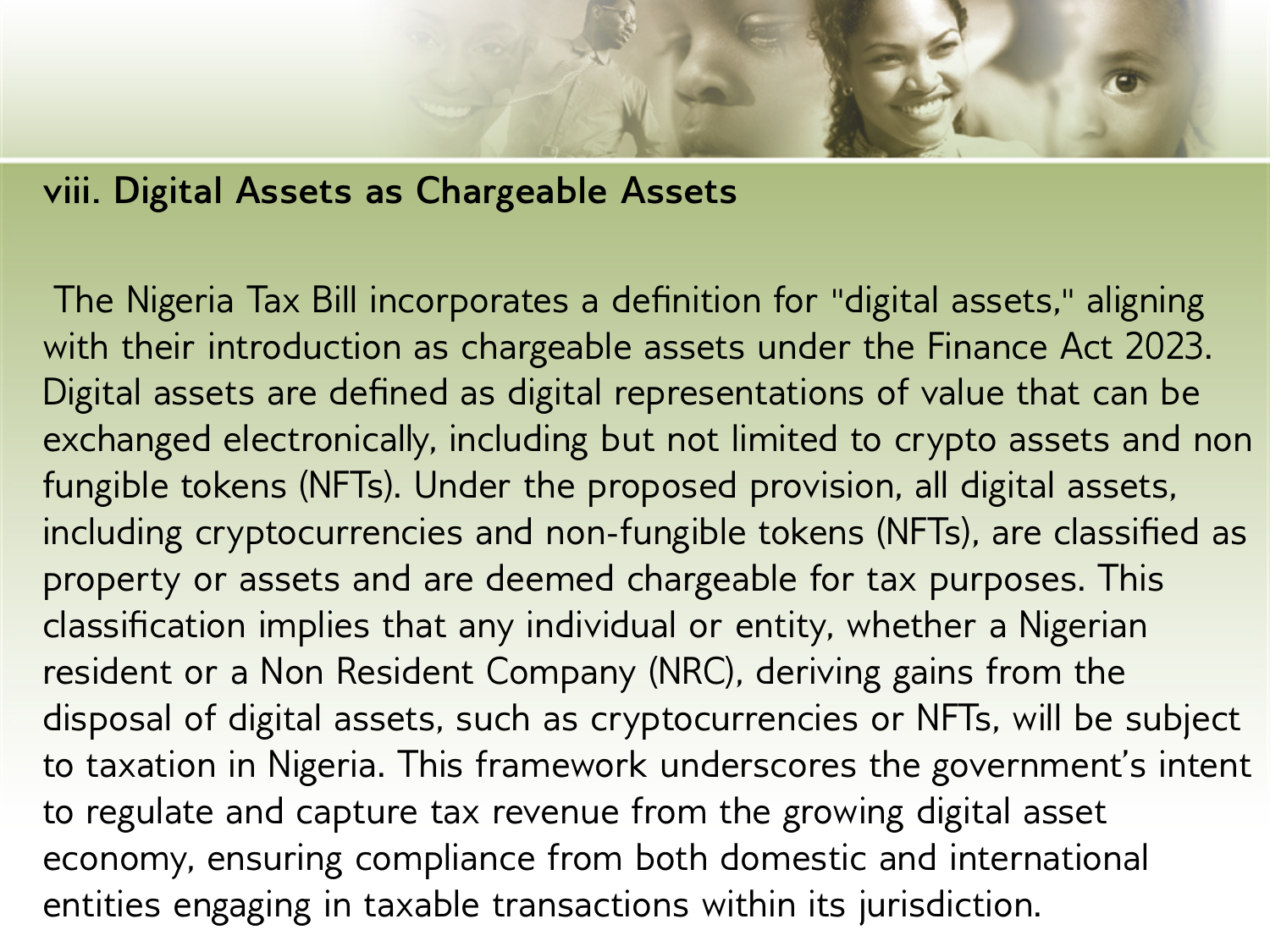

viii. Digital Assets as Chargeable Assets

 The Nigeria Tax Bill incorporates a definition for "digital assets," aligning with their introduction as chargeable assets under the Finance Act 2023. Digital assets are defined as digital representations of value that can be exchanged electronically, including but not limited to crypto assets and non fungible tokens (NFTs). Under the proposed provision, all digital assets, including cryptocurrencies and non-fungible tokens (NFTs), are classified as property or assets and are deemed chargeable for tax purposes. This classification implies that any individual or entity, whether a Nigerian resident or a Non Resident Company (NRC), deriving gains from the disposal of digital assets, such as cryptocurrencies or NFTs, will be subject to taxation in Nigeria. This framework underscores the government’s intent to regulate and capture tax revenue from the growing digital asset economy, ensuring compliance from both domestic and international entities engaging in taxable transactions within its jurisdiction.